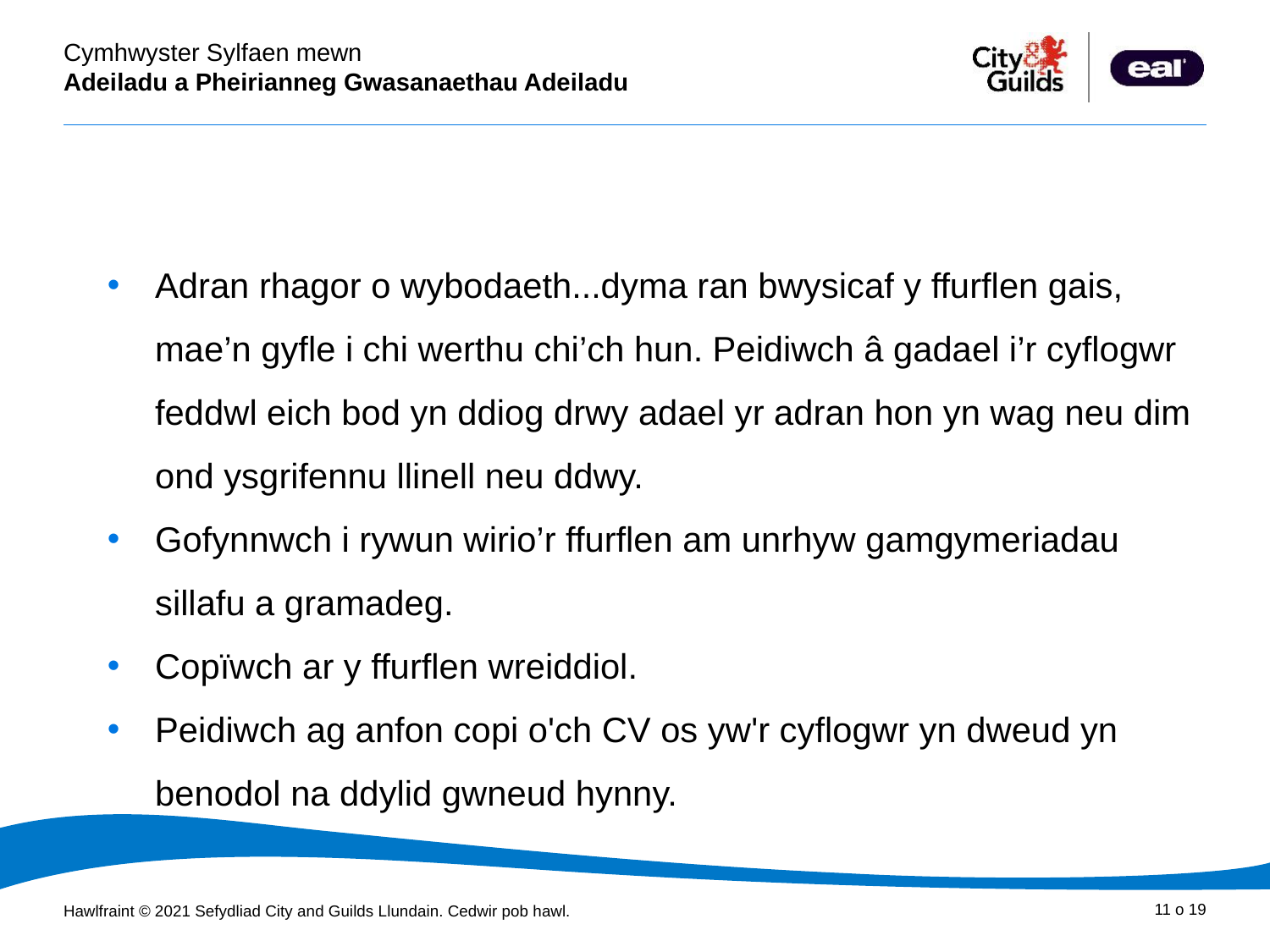

Adran rhagor o wybodaeth...dyma ran bwysicaf y ffurflen gais, mae’n gyfle i chi werthu chi’ch hun. Peidiwch â gadael i’r cyflogwr feddwl eich bod yn ddiog drwy adael yr adran hon yn wag neu dim ond ysgrifennu llinell neu ddwy.
Gofynnwch i rywun wirio’r ffurflen am unrhyw gamgymeriadau sillafu a gramadeg.
Copïwch ar y ffurflen wreiddiol.
Peidiwch ag anfon copi o'ch CV os yw'r cyflogwr yn dweud yn benodol na ddylid gwneud hynny.